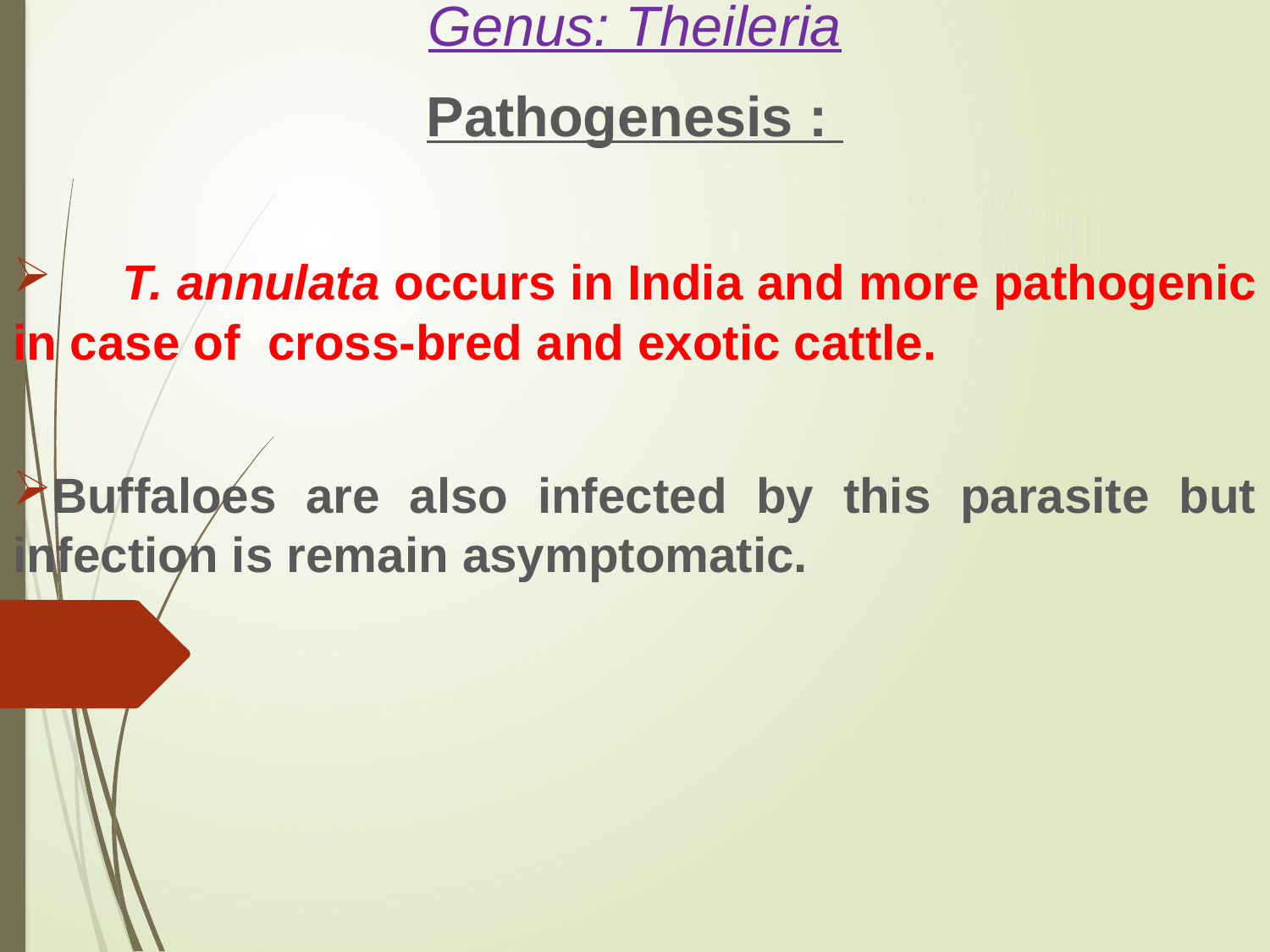

# Genus: Theileria
Pathogenesis :

     T. annulata occurs in India and more pathogenic in case of  cross-bred and exotic cattle.

Buffaloes are also infected by this parasite but infection is remain asymptomatic.